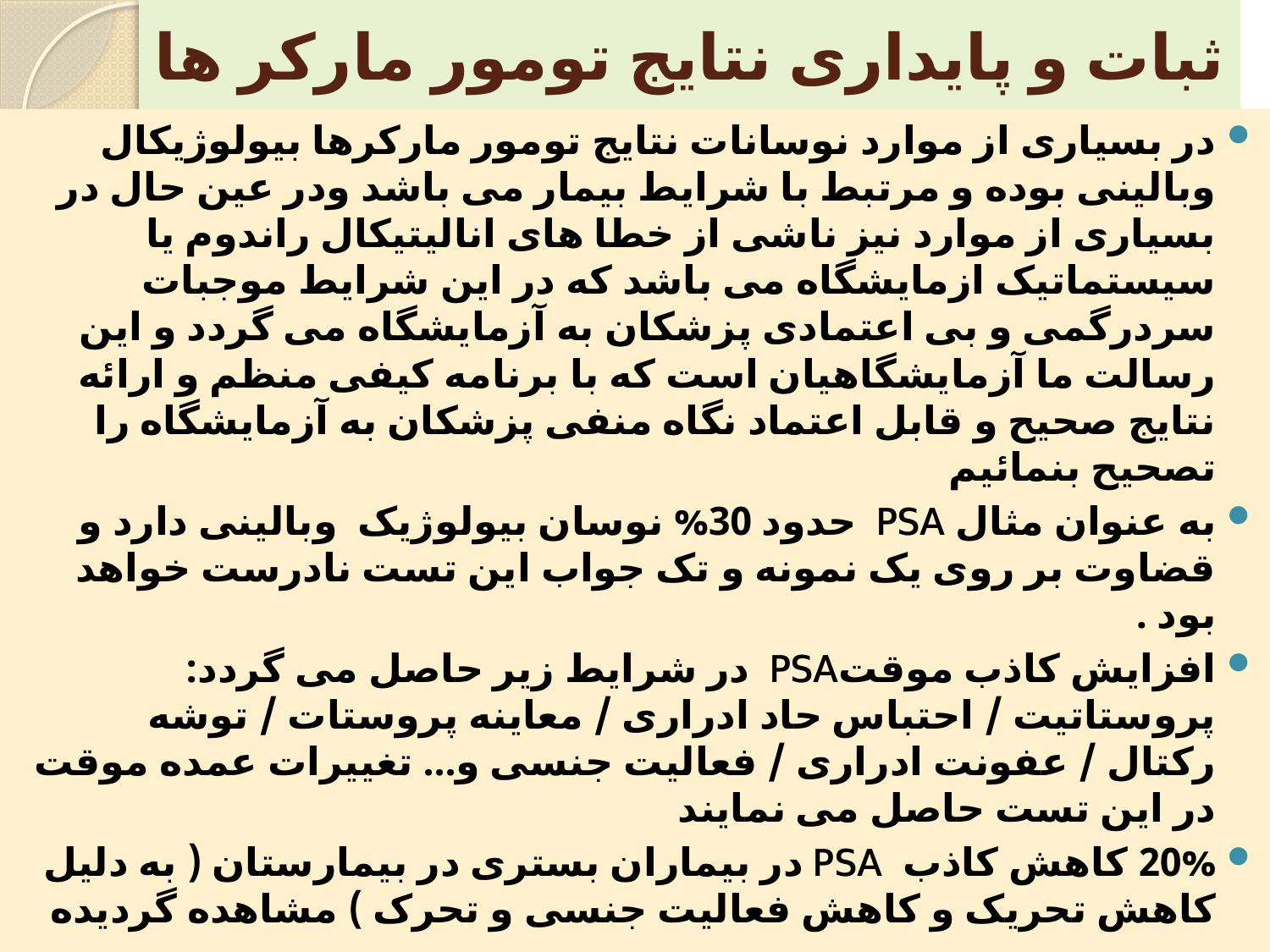

# ثبات و پایداری نتایج تومور مارکر ها
در بسیاری از موارد نوسانات نتایج تومور مارکرها بیولوژیکال وبالینی بوده و مرتبط با شرایط بیمار می باشد ودر عین حال در بسیاری از موارد نیز ناشی از خطا های انالیتیکال راندوم یا سیستماتیک ازمایشگاه می باشد که در این شرایط موجبات سردرگمی و بی اعتمادی پزشکان به آزمایشگاه می گردد و این رسالت ما آزمایشگاهیان است که با برنامه کیفی منظم و ارائه نتایج صحیح و قابل اعتماد نگاه منفی پزشکان به آزمایشگاه را تصحیح بنمائیم
به عنوان مثال PSA  حدود 30% نوسان بیولوژیک  وبالینی دارد و قضاوت بر روی یک نمونه و تک جواب این تست نادرست خواهد بود .
افزایش کاذب موقتPSA  در شرایط زیر حاصل می گردد: پروستاتیت / احتباس حاد ادراری / معاینه پروستات / توشه رکتال / عفونت ادراری / فعالیت جنسی و... تغییرات عمده موقت در این تست حاصل می نمایند
20% کاهش کاذب  PSA در بیماران بستری در بیمارستان ( به دلیل کاهش تحریک و کاهش فعالیت جنسی و تحرک ) مشاهده گردیده